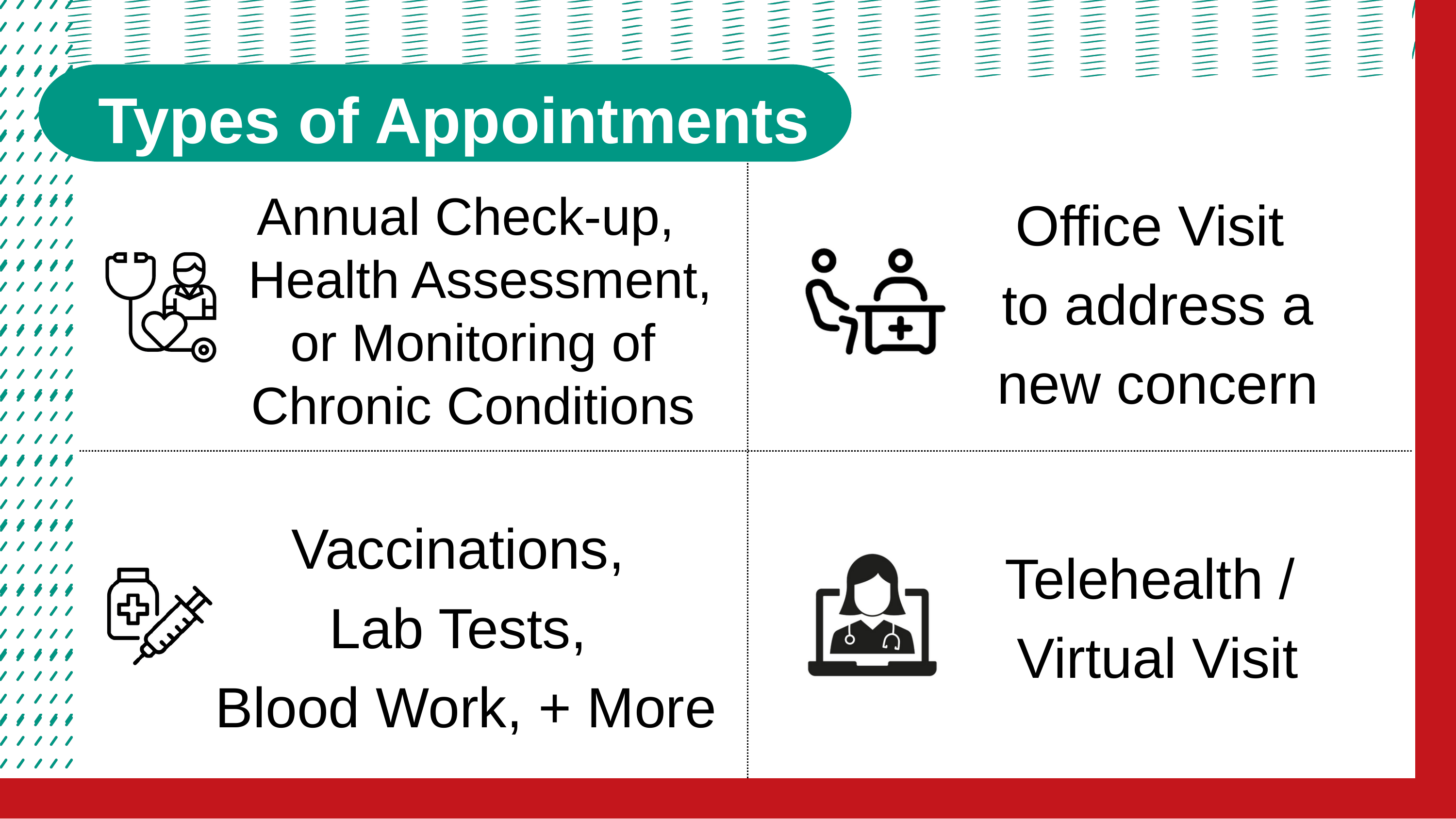

Types of Appointments

Office Visit
to address a
new concern
Annual Check-up,
Health Assessment,
or Monitoring of
Chronic Conditions

Vaccinations,
Lab Tests,
Blood Work, + More
Telehealth /
Virtual Visit